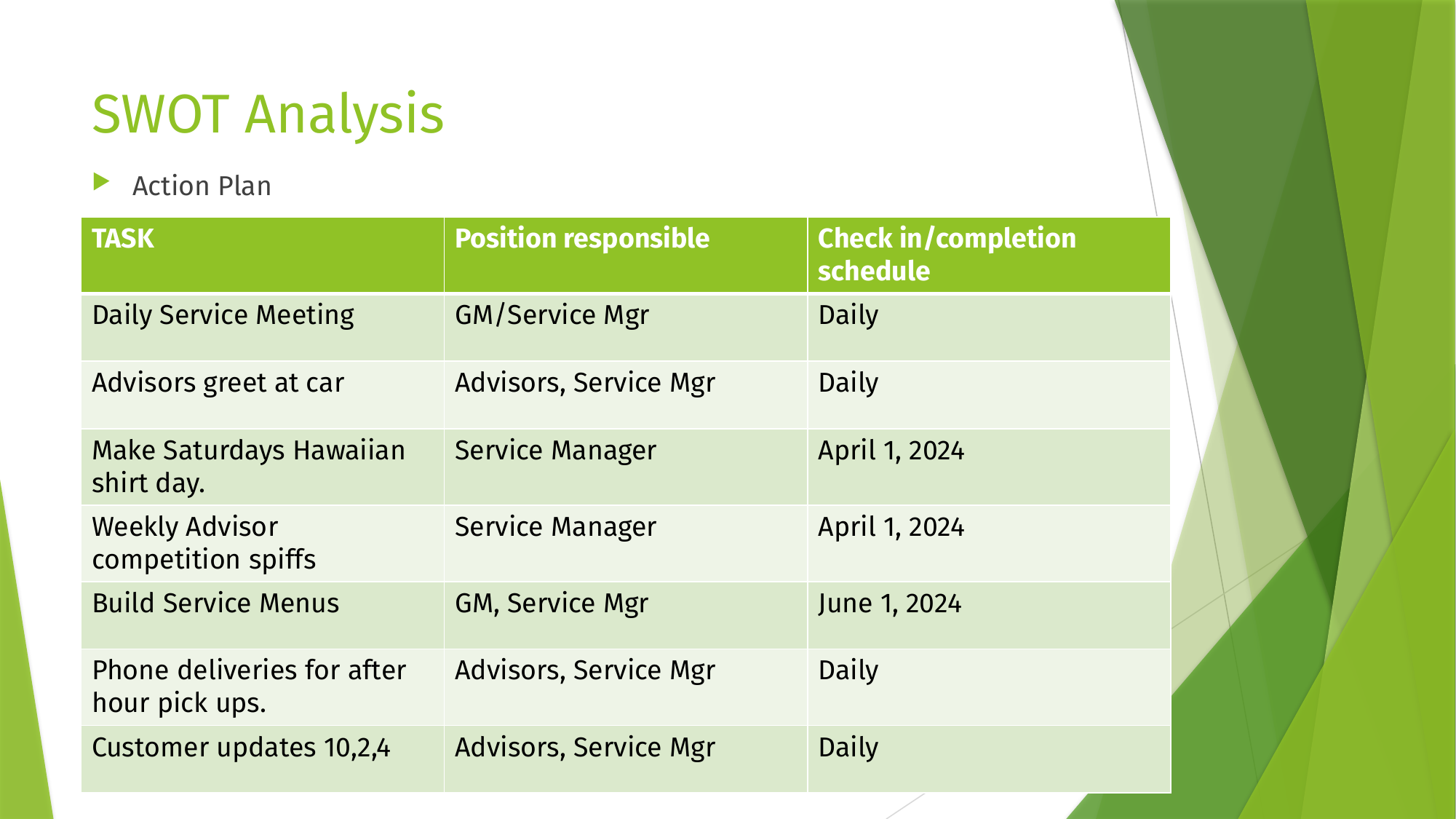

# SWOT Analysis
Action Plan

| TASK | Position responsible | Check in/completion schedule |
| --- | --- | --- |
| Daily Service Meeting | GM/Service Mgr | Daily |
| Advisors greet at car | Advisors, Service Mgr | Daily |
| Make Saturdays Hawaiian shirt day. | Service Manager | April 1, 2024 |
| Weekly Advisor competition spiffs | Service Manager | April 1, 2024 |
| Build Service Menus | GM, Service Mgr | June 1, 2024 |
| Phone deliveries for after hour pick ups. | Advisors, Service Mgr | Daily |
| Customer updates 10,2,4 | Advisors, Service Mgr | Daily |